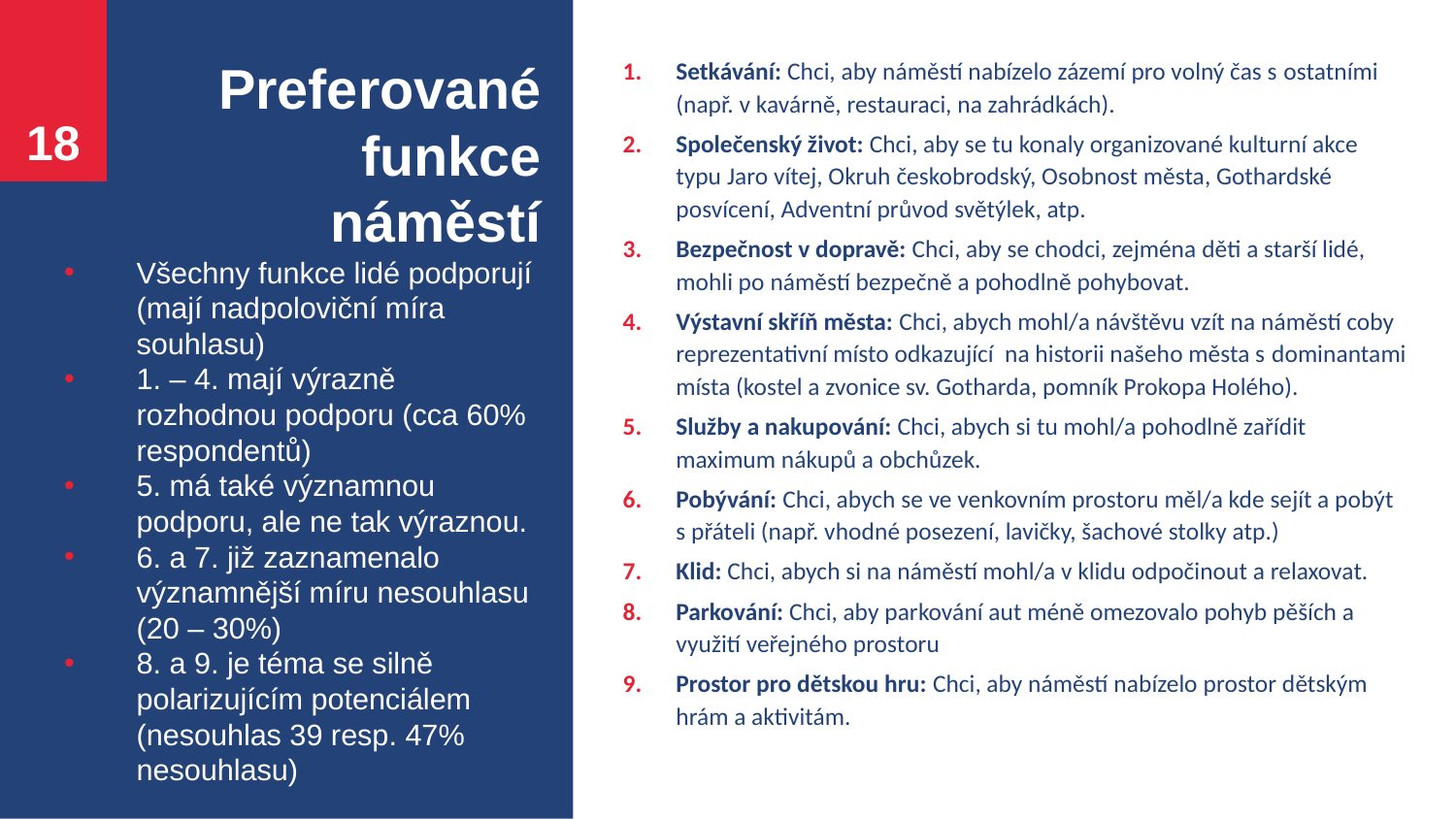

18
Preferované funkce náměstí
Všechny funkce lidé podporují (mají nadpoloviční míra souhlasu)
1. – 4. mají výrazně rozhodnou podporu (cca 60% respondentů)
5. má také významnou podporu, ale ne tak výraznou.
6. a 7. již zaznamenalo významnější míru nesouhlasu (20 – 30%)
8. a 9. je téma se silně polarizujícím potenciálem (nesouhlas 39 resp. 47% nesouhlasu)
Setkávání: Chci, aby náměstí nabízelo zázemí pro volný čas s ostatními (např. v kavárně, restauraci, na zahrádkách).
Společenský život: Chci, aby se tu konaly organizované kulturní akce typu Jaro vítej, Okruh českobrodský, Osobnost města, Gothardské posvícení, Adventní průvod světýlek, atp.
Bezpečnost v dopravě: Chci, aby se chodci, zejména děti a starší lidé, mohli po náměstí bezpečně a pohodlně pohybovat.
Výstavní skříň města: Chci, abych mohl/a návštěvu vzít na náměstí coby reprezentativní místo odkazující  na historii našeho města s dominantami místa (kostel a zvonice sv. Gotharda, pomník Prokopa Holého).
Služby a nakupování: Chci, abych si tu mohl/a pohodlně zařídit maximum nákupů a obchůzek.
Pobývání: Chci, abych se ve venkovním prostoru měl/a kde sejít a pobýt s přáteli (např. vhodné posezení, lavičky, šachové stolky atp.)
Klid: Chci, abych si na náměstí mohl/a v klidu odpočinout a relaxovat.
Parkování: Chci, aby parkování aut méně omezovalo pohyb pěších a využití veřejného prostoru
Prostor pro dětskou hru: Chci, aby náměstí nabízelo prostor dětským hrám a aktivitám.